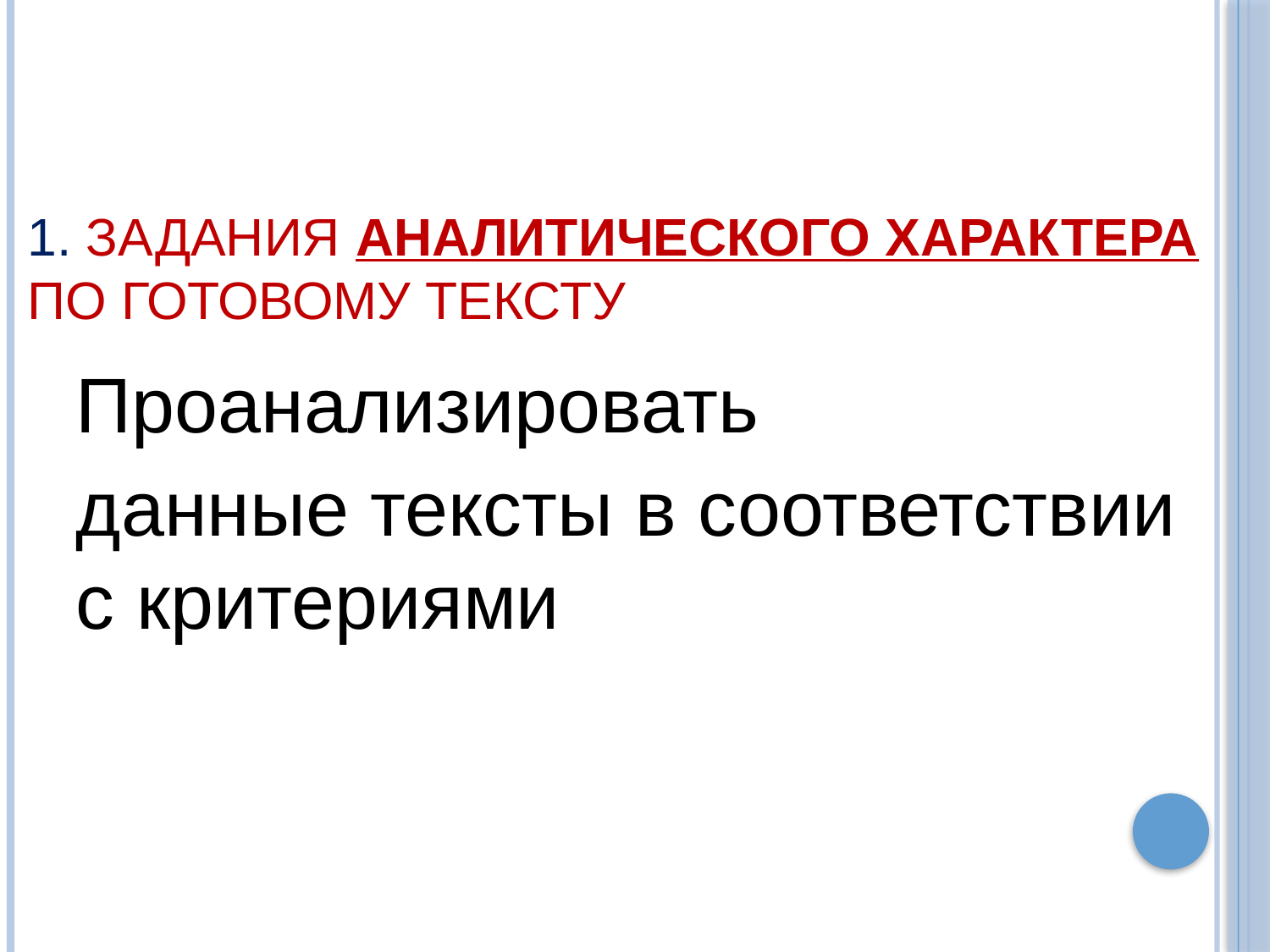

# 1. Задания аналитического характера по готовому тексту

Проанализировать
данные тексты в соответствии с критериями